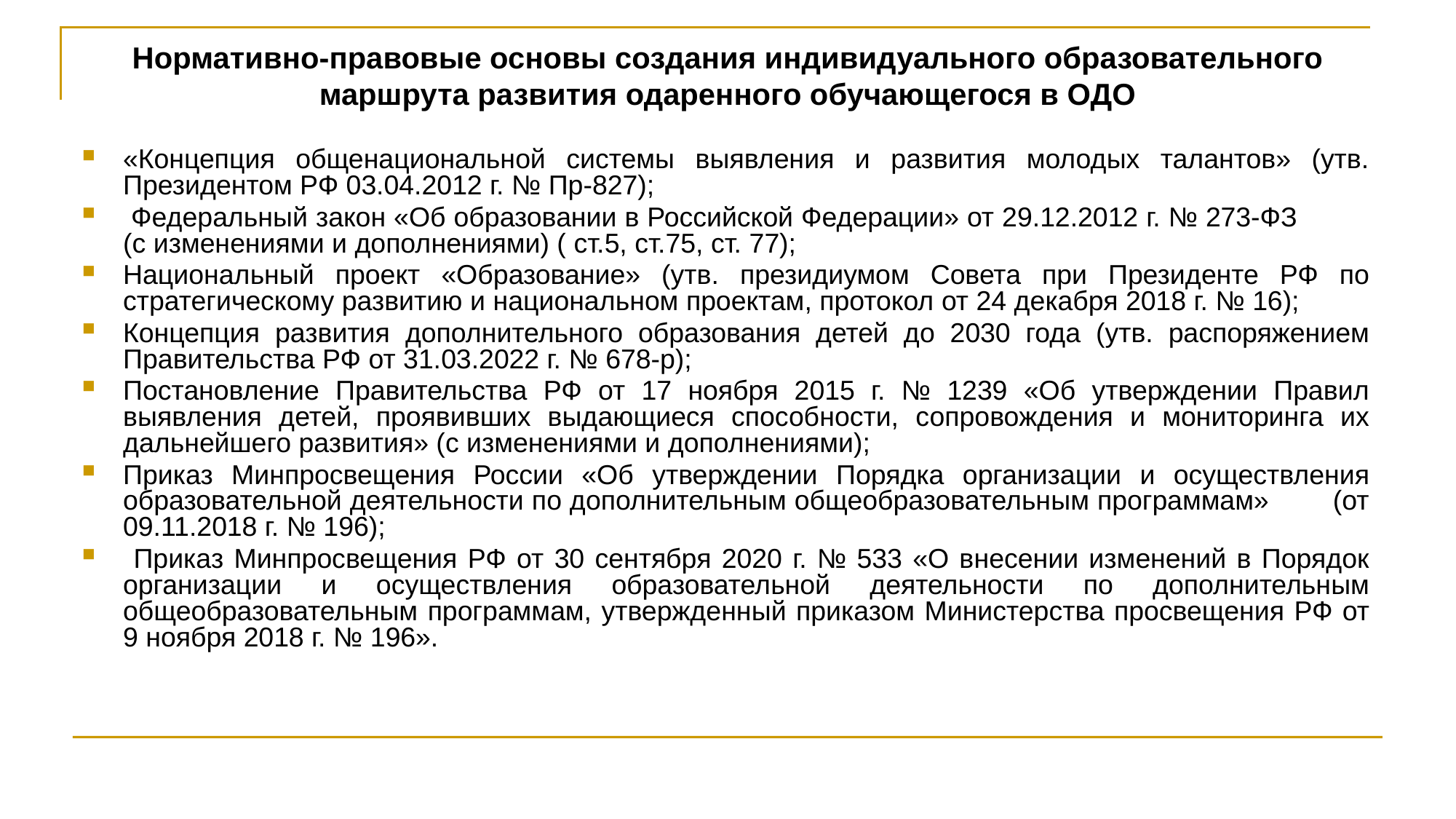

# Нормативно-правовые основы создания индивидуального образовательного маршрута развития одаренного обучающегося в ОДО
«Концепция общенациональной системы выявления и развития молодых талантов» (утв. Президентом РФ 03.04.2012 г. № Пр-827);
 Федеральный закон «Об образовании в Российской Федерации» от 29.12.2012 г. № 273-ФЗ          (с изменениями и дополнениями) ( ст.5, ст.75, ст. 77);
Национальный проект «Образование» (утв. президиумом Совета при Президенте РФ по стратегическому развитию и национальном проектам, протокол от 24 декабря 2018 г. № 16);
Концепция развития дополнительного образования детей до 2030 года (утв. распоряжением Правительства РФ от 31.03.2022 г. № 678-р);
Постановление Правительства РФ от 17 ноября 2015 г. № 1239 «Об утверждении Правил выявления детей, проявивших выдающиеся способности, сопровождения и мониторинга их дальнейшего развития» (с изменениями и дополнениями);
Приказ Минпросвещения России «Об утверждении Порядка организации и осуществления образовательной деятельности по дополнительным общеобразовательным программам»        (от 09.11.2018 г. № 196);
 Приказ Минпросвещения РФ от 30 сентября 2020 г. № 533 «О внесении изменений в Порядок организации и осуществления образовательной деятельности по дополнительным общеобразовательным программам, утвержденный приказом Министерства просвещения РФ от 9 ноября 2018 г. № 196».